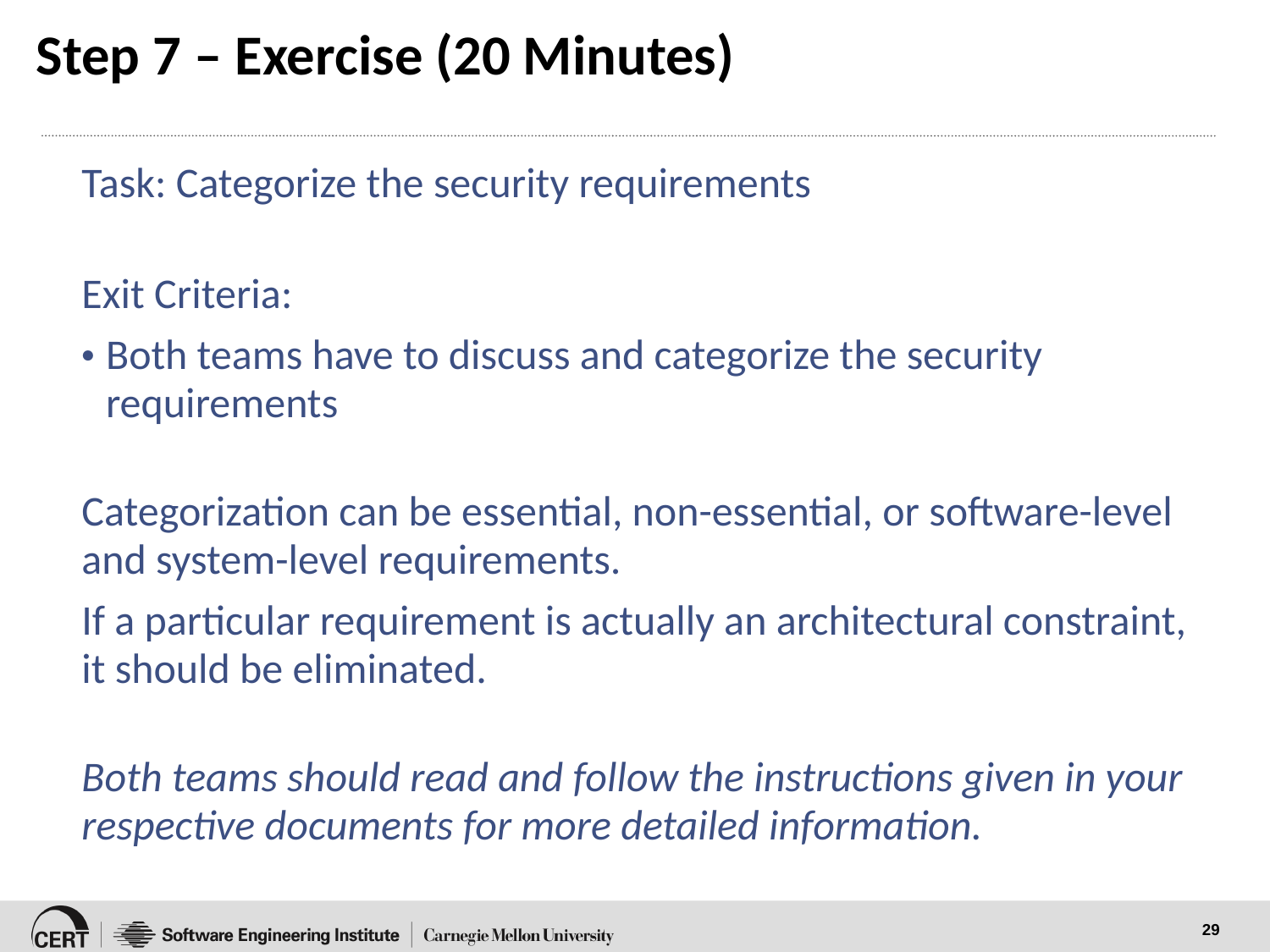

# Step 7 – Exercise (20 Minutes)
Task: Categorize the security requirements
Exit Criteria:
Both teams have to discuss and categorize the security requirements
Categorization can be essential, non-essential, or software-level and system-level requirements.
If a particular requirement is actually an architectural constraint, it should be eliminated.
Both teams should read and follow the instructions given in your respective documents for more detailed information.